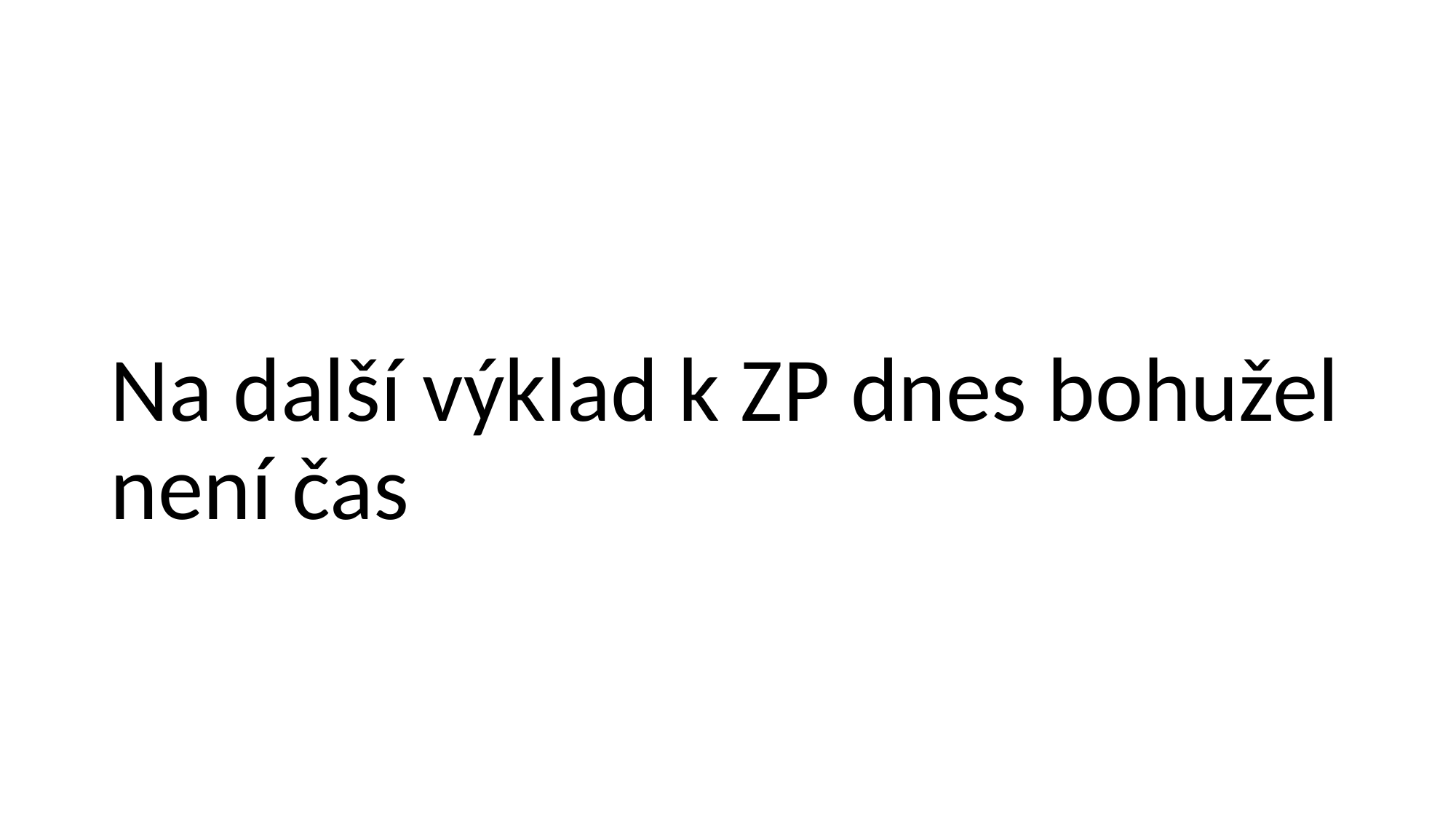

# Na další výklad k ZP dnes bohužel není čas